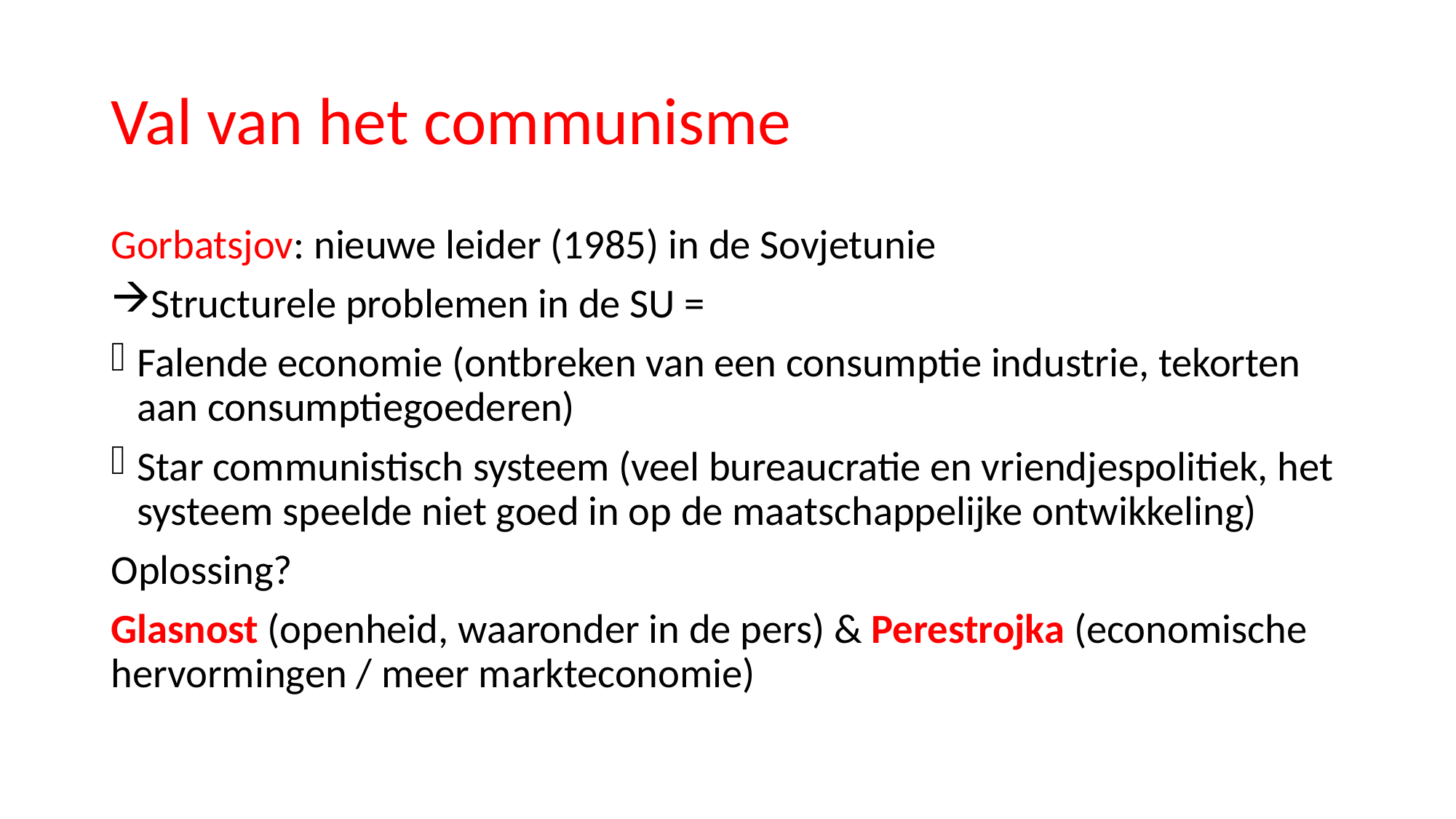

# Val van het communisme
Gorbatsjov: nieuwe leider (1985) in de Sovjetunie
Structurele problemen in de SU =
Falende economie (ontbreken van een consumptie industrie, tekorten aan consumptiegoederen)
Star communistisch systeem (veel bureaucratie en vriendjespolitiek, het systeem speelde niet goed in op de maatschappelijke ontwikkeling)
Oplossing?
Glasnost (openheid, waaronder in de pers) & Perestrojka (economische hervormingen / meer markteconomie)